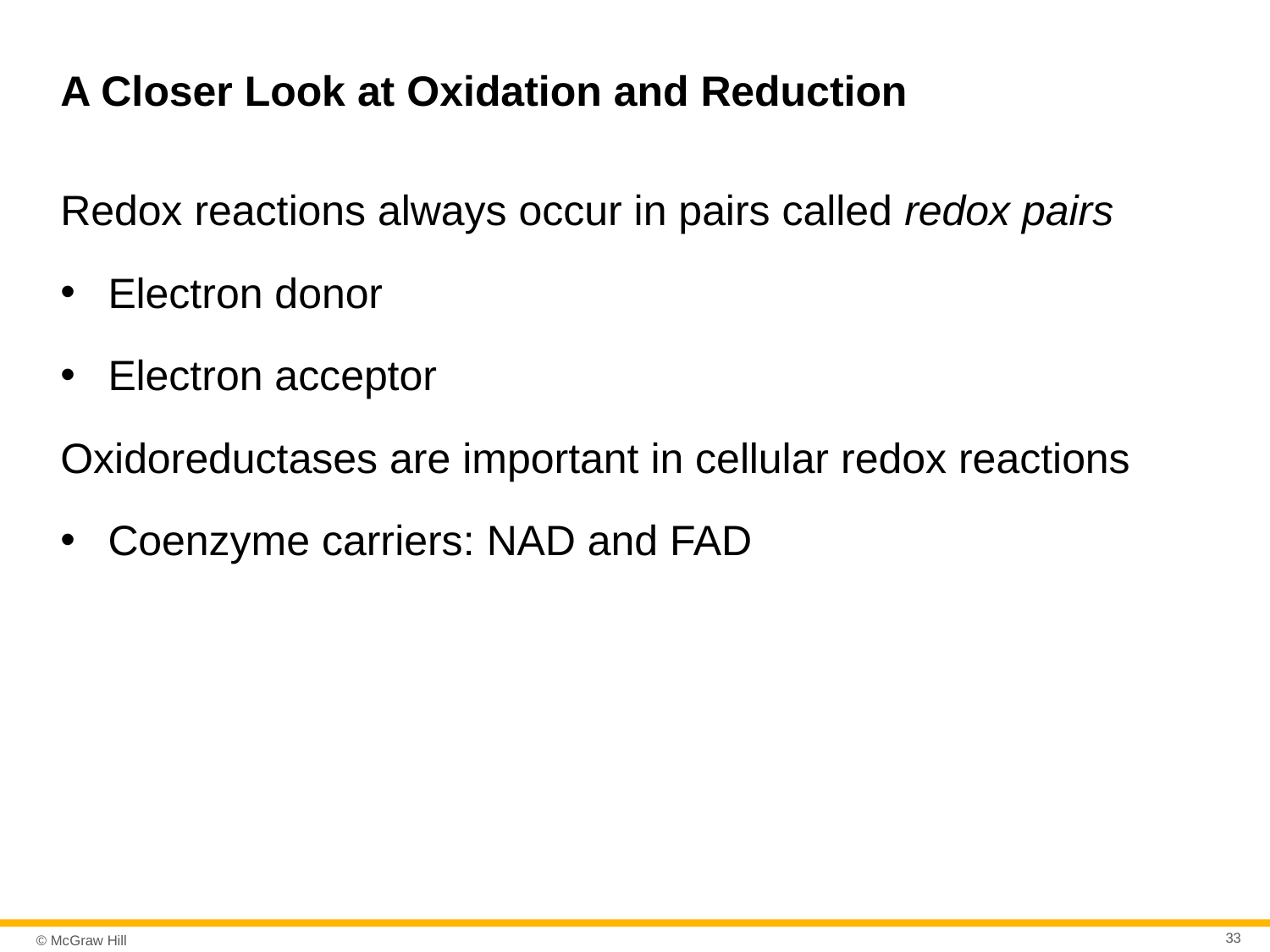

# A Closer Look at Oxidation and Reduction
Redox reactions always occur in pairs called redox pairs
Electron donor
Electron acceptor
Oxidoreductases are important in cellular redox reactions
Coenzyme carriers: NAD and FAD